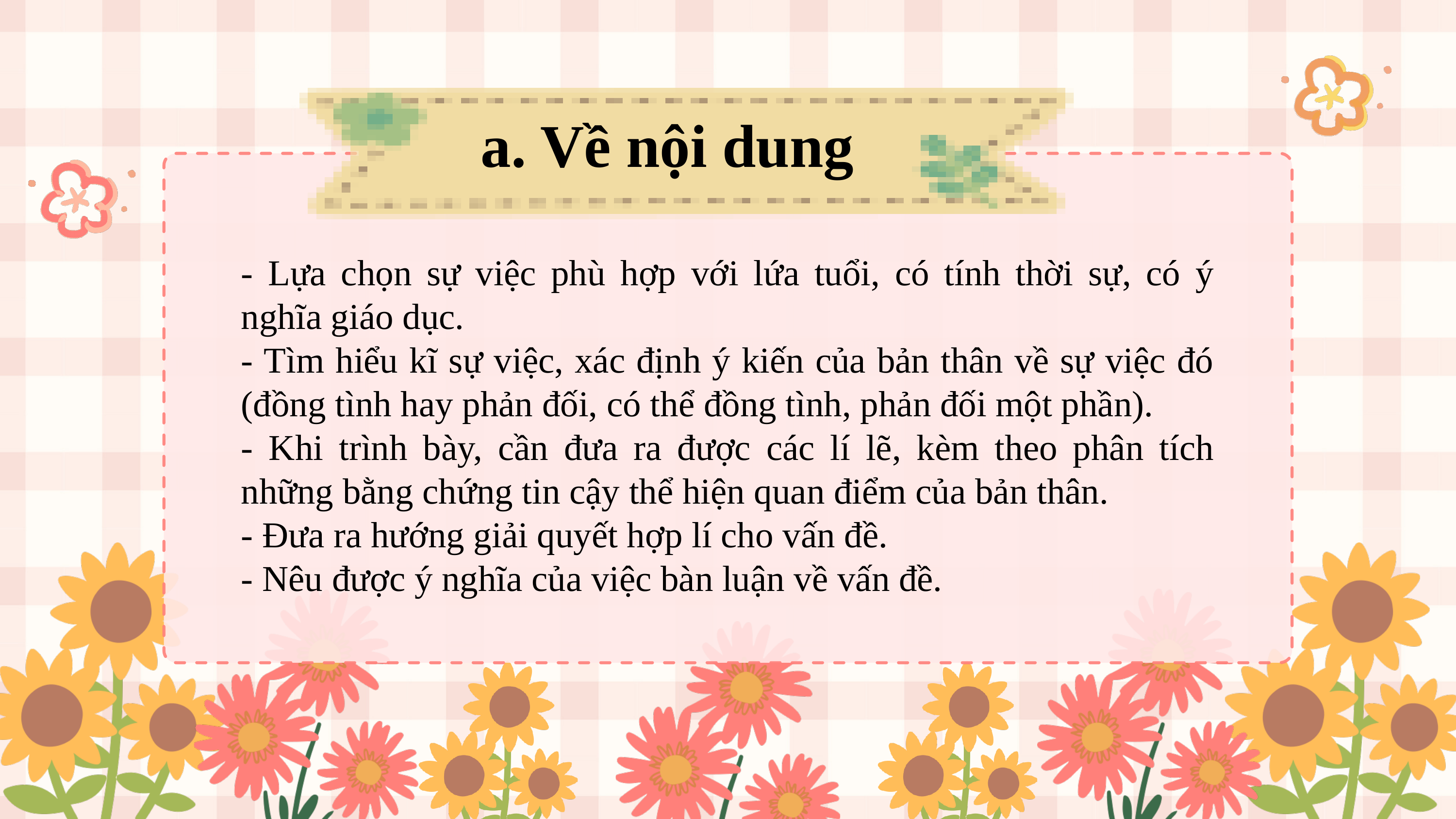

a. Về nội dung

- Lựa chọn sự việc phù hợp với lứa tuổi, có tính thời sự, có ý nghĩa giáo dục.
- Tìm hiểu kĩ sự việc, xác định ý kiến của bản thân về sự việc đó (đồng tình hay phản đối, có thể đồng tình, phản đối một phần).
- Khi trình bày, cần đưa ra được các lí lẽ, kèm theo phân tích những bằng chứng tin cậy thể hiện quan điểm của bản thân.
- Đưa ra hướng giải quyết hợp lí cho vấn đề.
- Nêu được ý nghĩa của việc bàn luận về vấn đề.